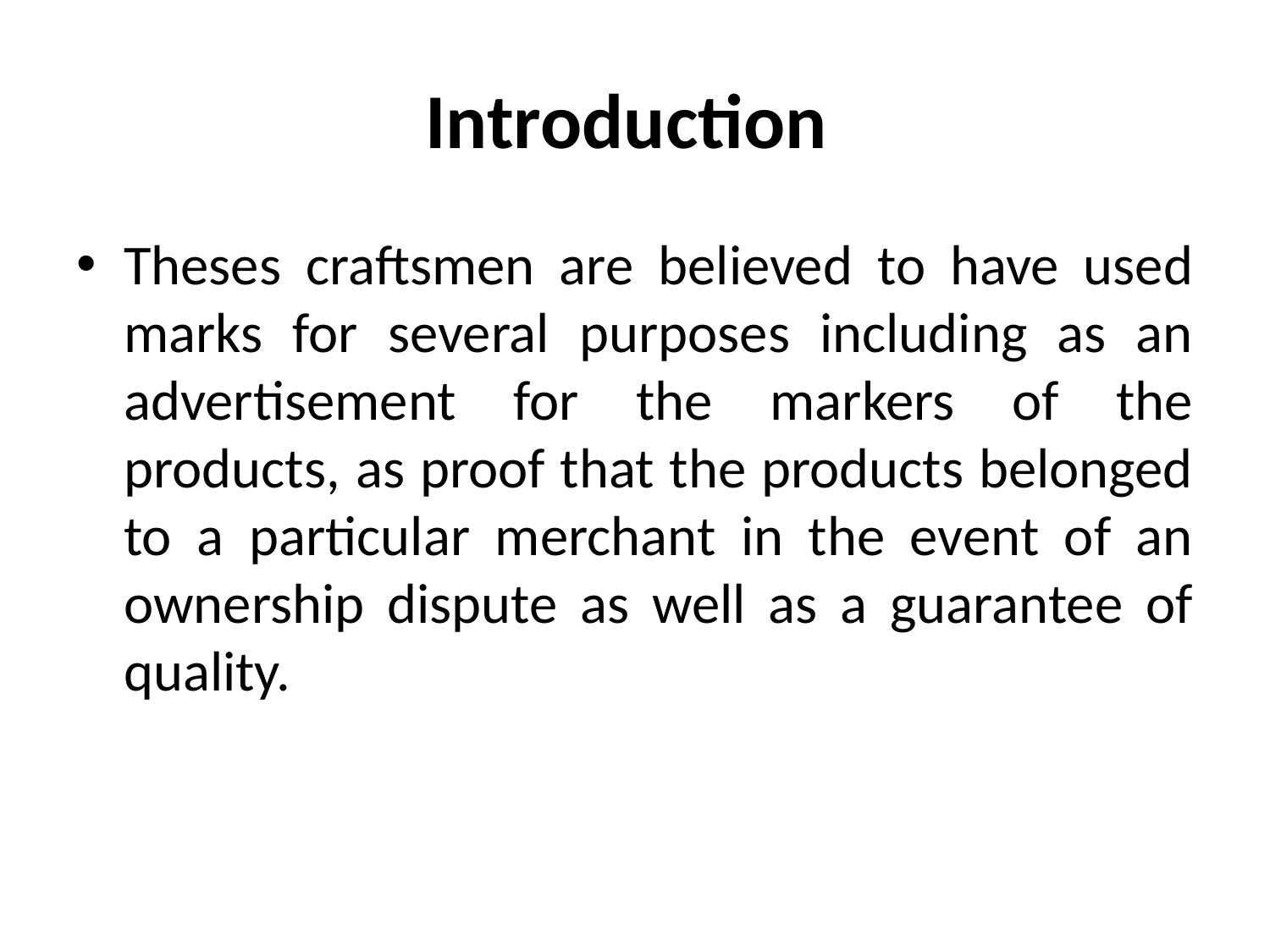

# Introduction
Theses craftsmen are believed to have used marks for several purposes including as an advertisement for the markers of the products, as proof that the products belonged to a particular merchant in the event of an ownership dispute as well as a guarantee of quality.